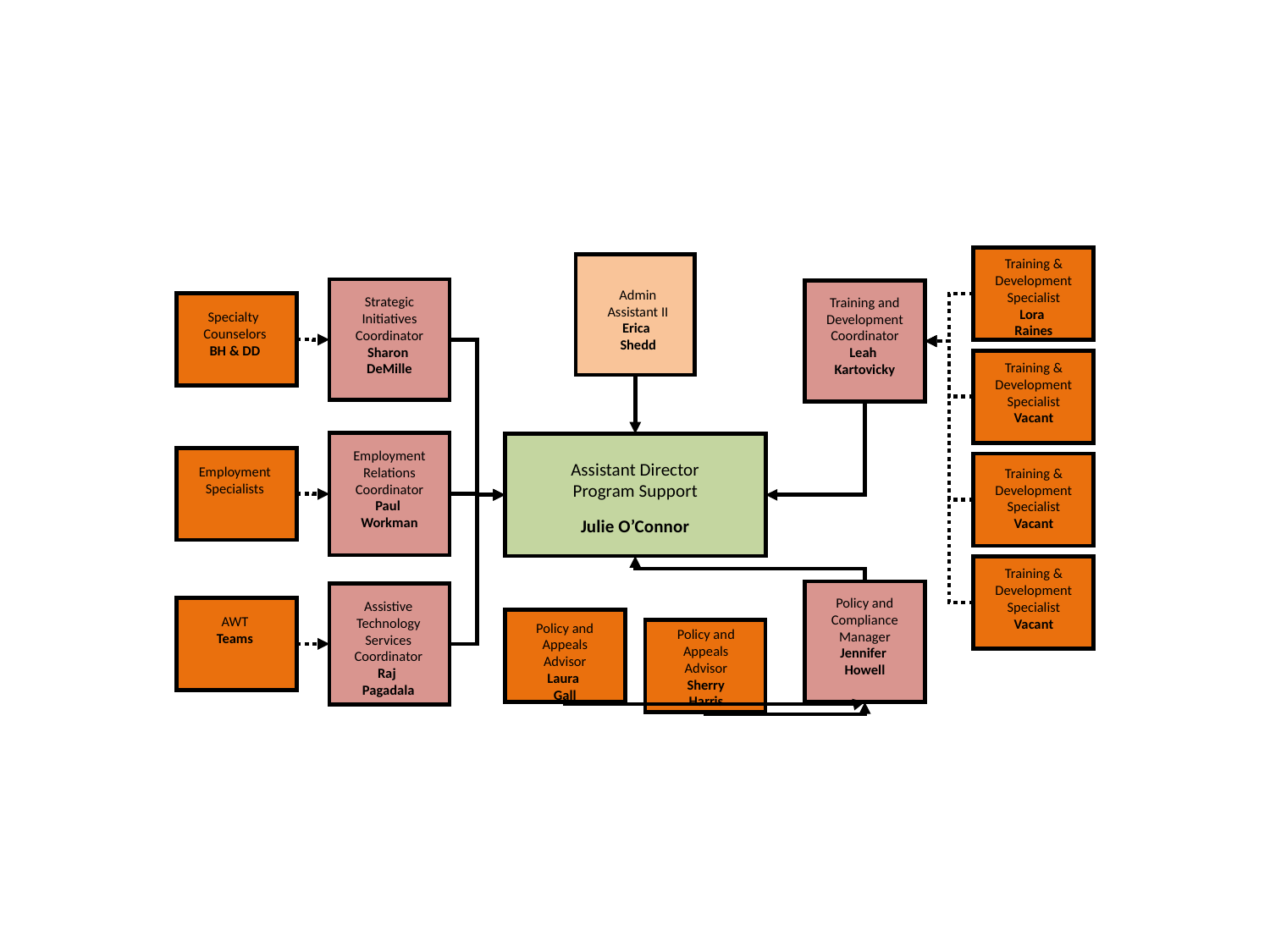

Training & Development Specialist
Lora
Raines

Admin Assistant II
Erica
Shedd

Strategic Initiatives Coordinator
Sharon
DeMille

Training and Development Coordinator
Leah
Kartovicky

Specialty
Counselors
BH & DD

Training & Development Specialist
Vacant

Employment Relations Coordinator
Paul
Workman

Assistant Director
Program Support

Julie O’Connor

Employment Specialists

Training & Development Specialist
Vacant

Training & Development Specialist
Vacant

Policy and Compliance Manager
Jennifer
Howell

Assistive Technology Services Coordinator
Raj
Pagadala

AWT
Teams

Policy and Appeals Advisor
Laura
Gall
Policy and Appeals Advisor
Sherry
Harris